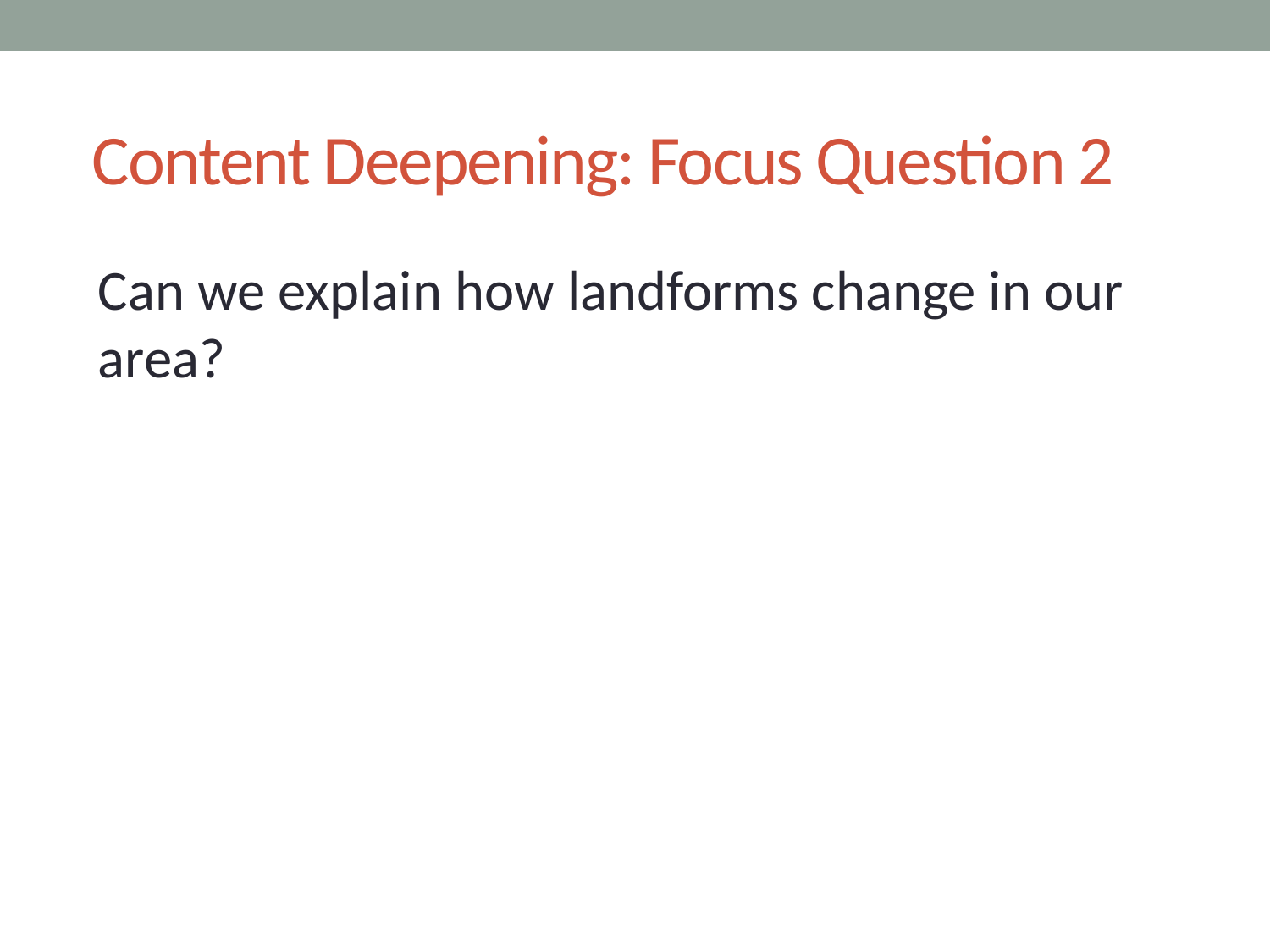

# Content Deepening: Focus Question 2
Can we explain how landforms change in our area?